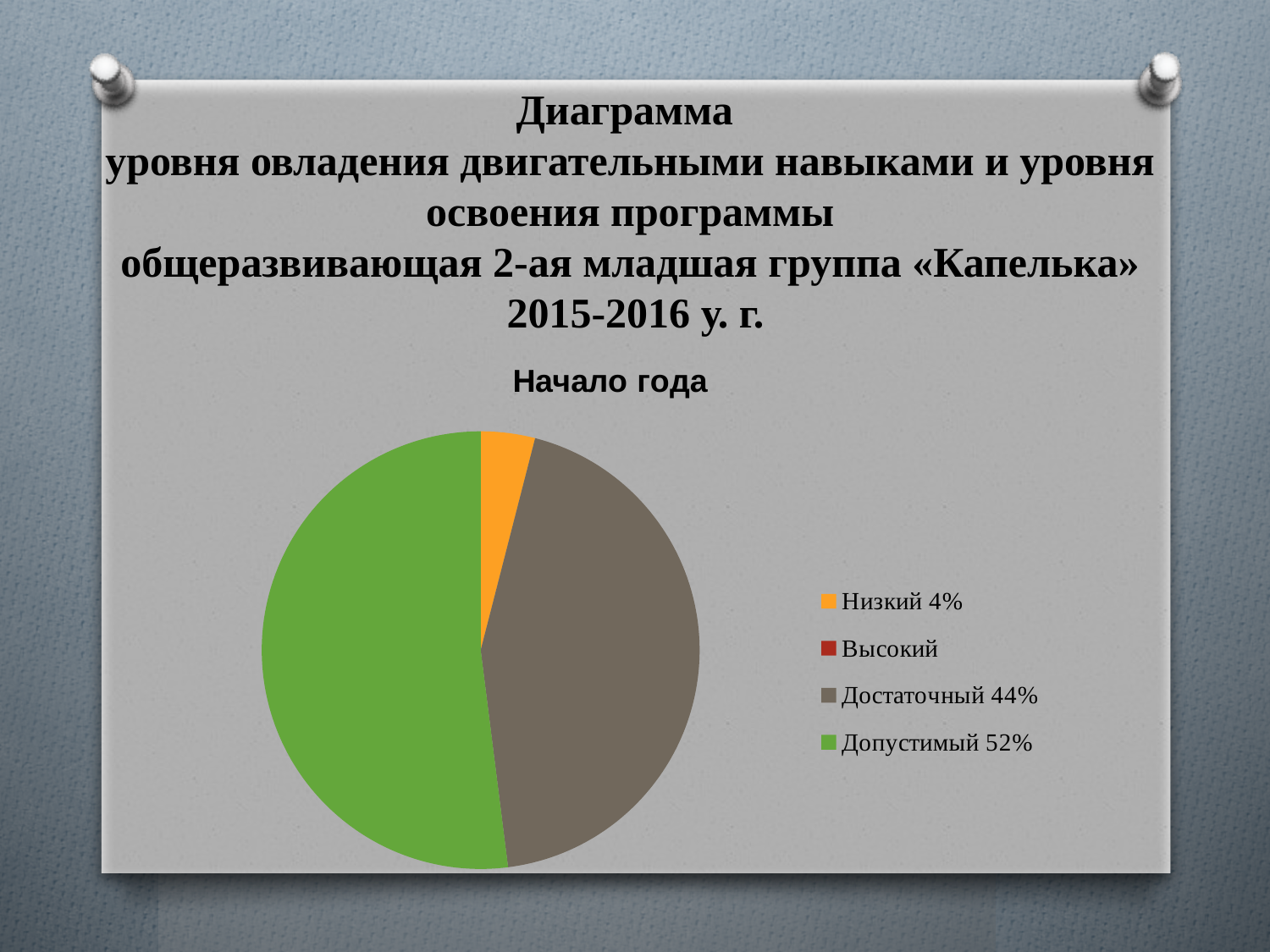

Диаграмма
уровня овладения двигательными навыками и уровня освоения программы
общеразвивающая 2-ая младшая группа «Капелька»
 2015-2016 у. г.

### Chart:

| Category | Начало года |
|---|---|
| Низкий 4% | 4.0 |
| Высокий | 0.0 |
| Достаточный 44% | 44.0 |
| Допустимый 52% | 52.0 |